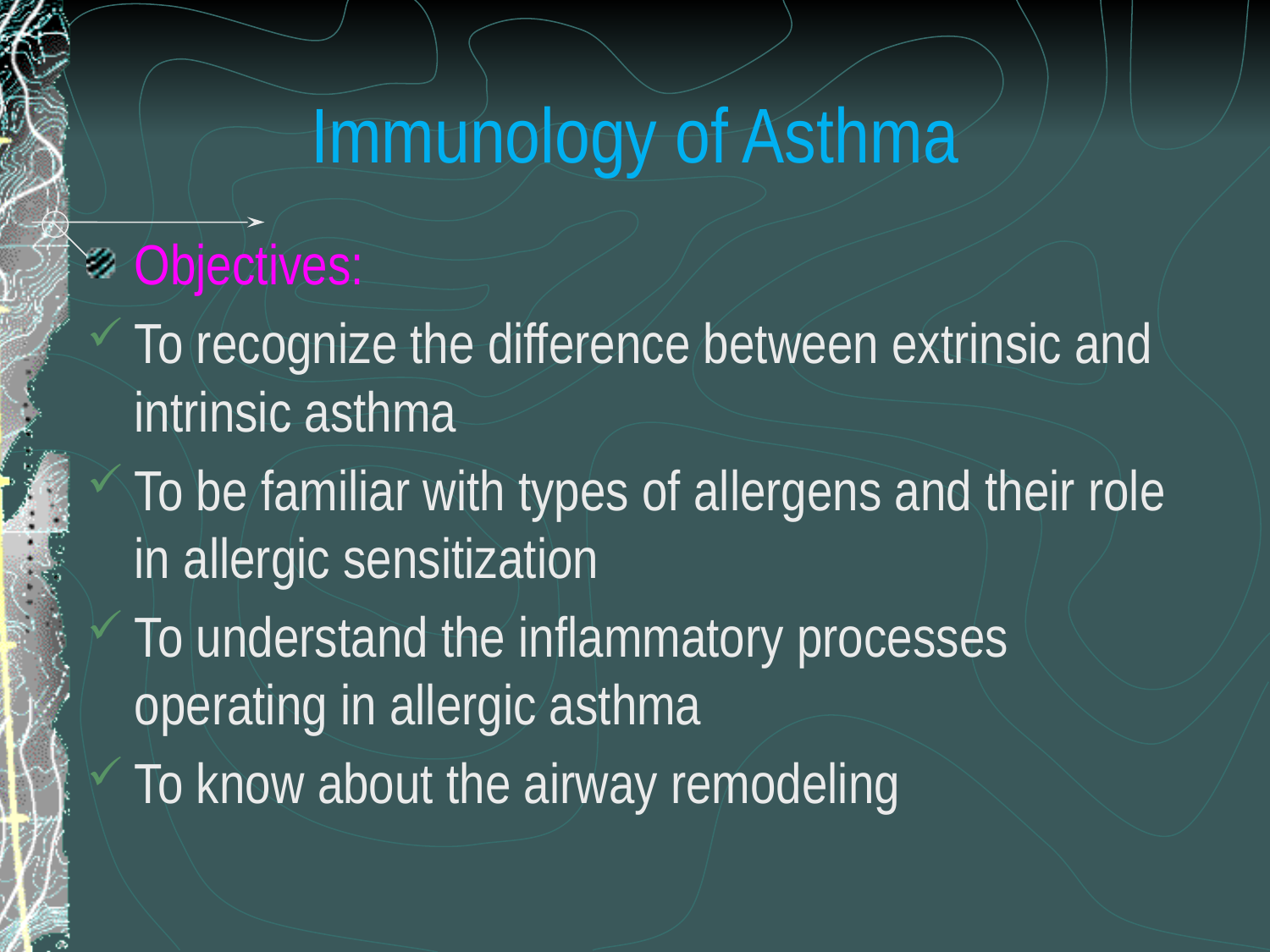

# Immunology of Asthma
Objectives:
To recognize the difference between extrinsic and intrinsic asthma
To be familiar with types of allergens and their role in allergic sensitization
To understand the inflammatory processes operating in allergic asthma
To know about the airway remodeling